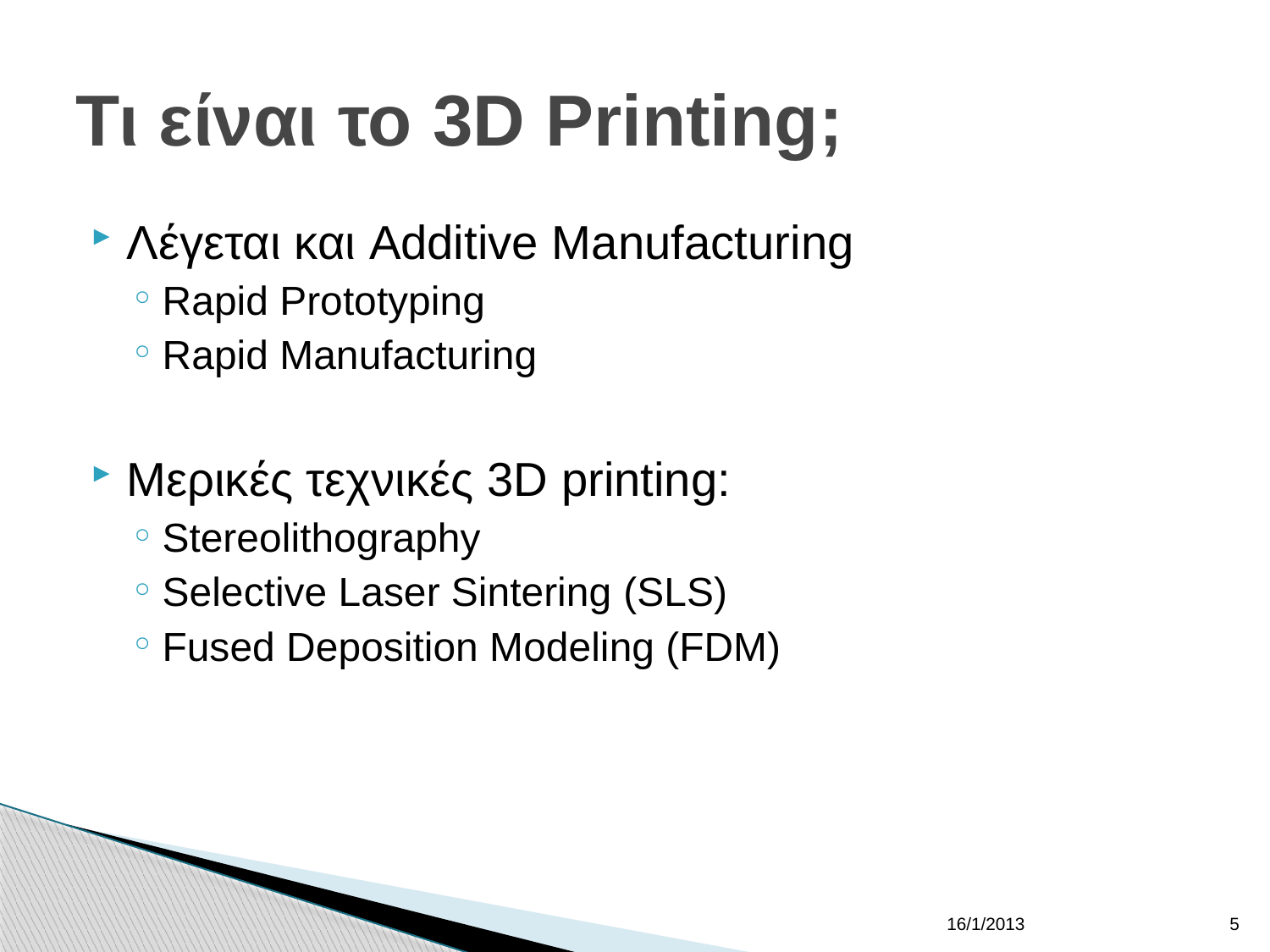

# Τι είναι το 3D Printing;
Λέγεται και Additive Manufacturing
Rapid Prototyping
Rapid Manufacturing

Μερικές τεχνικές 3D printing:
Stereolithography
Selective Laser Sintering (SLS)
Fused Deposition Modeling (FDM)
16/1/2013
5